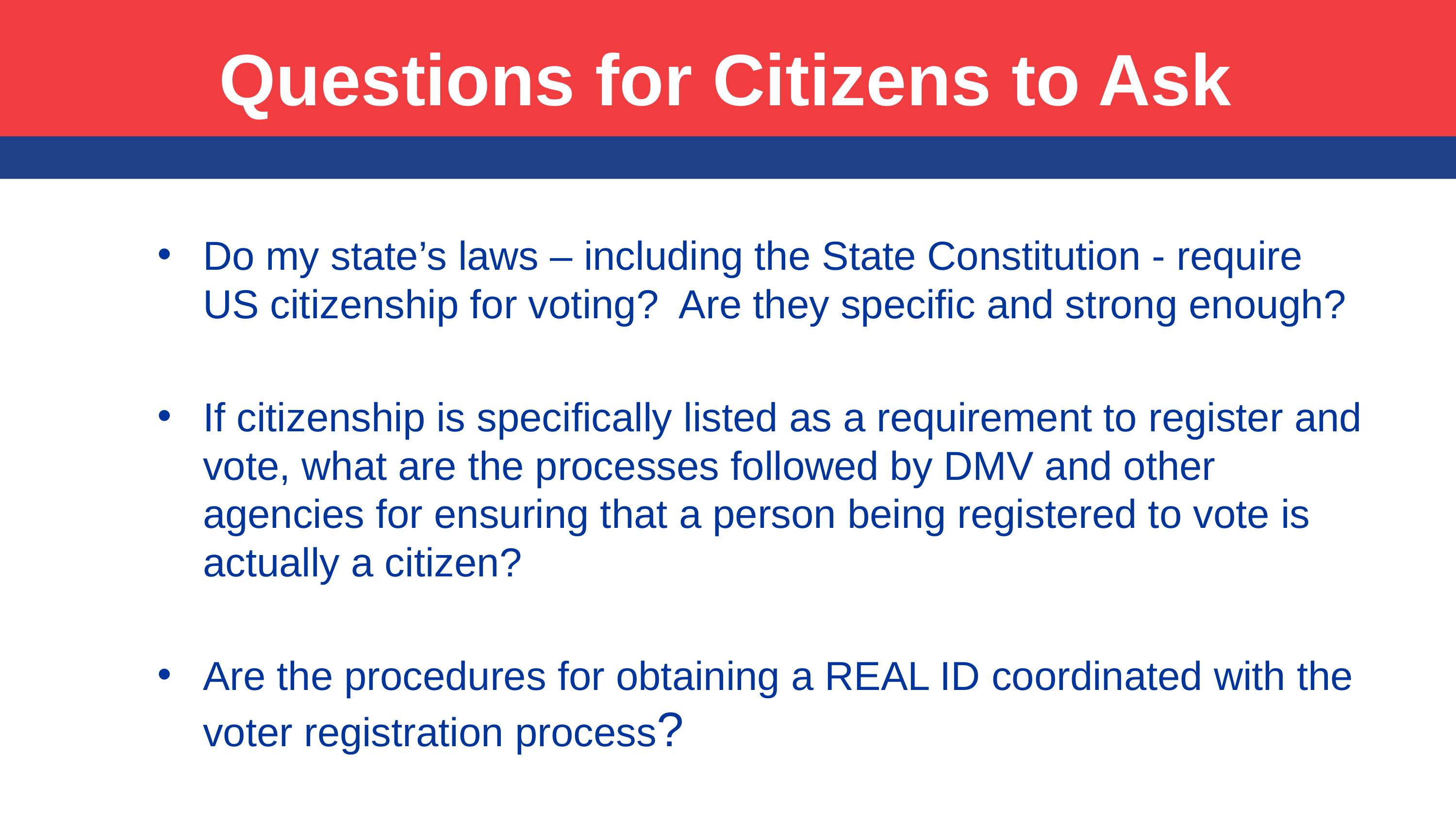

# Questions for Citizens to Ask

Do my state’s laws – including the State Constitution - require US citizenship for voting?  Are they specific and strong enough?

If citizenship is specifically listed as a requirement to register and vote, what are the processes followed by DMV and other agencies for ensuring that a person being registered to vote is actually a citizen?

Are the procedures for obtaining a REAL ID coordinated with the voter registration process?